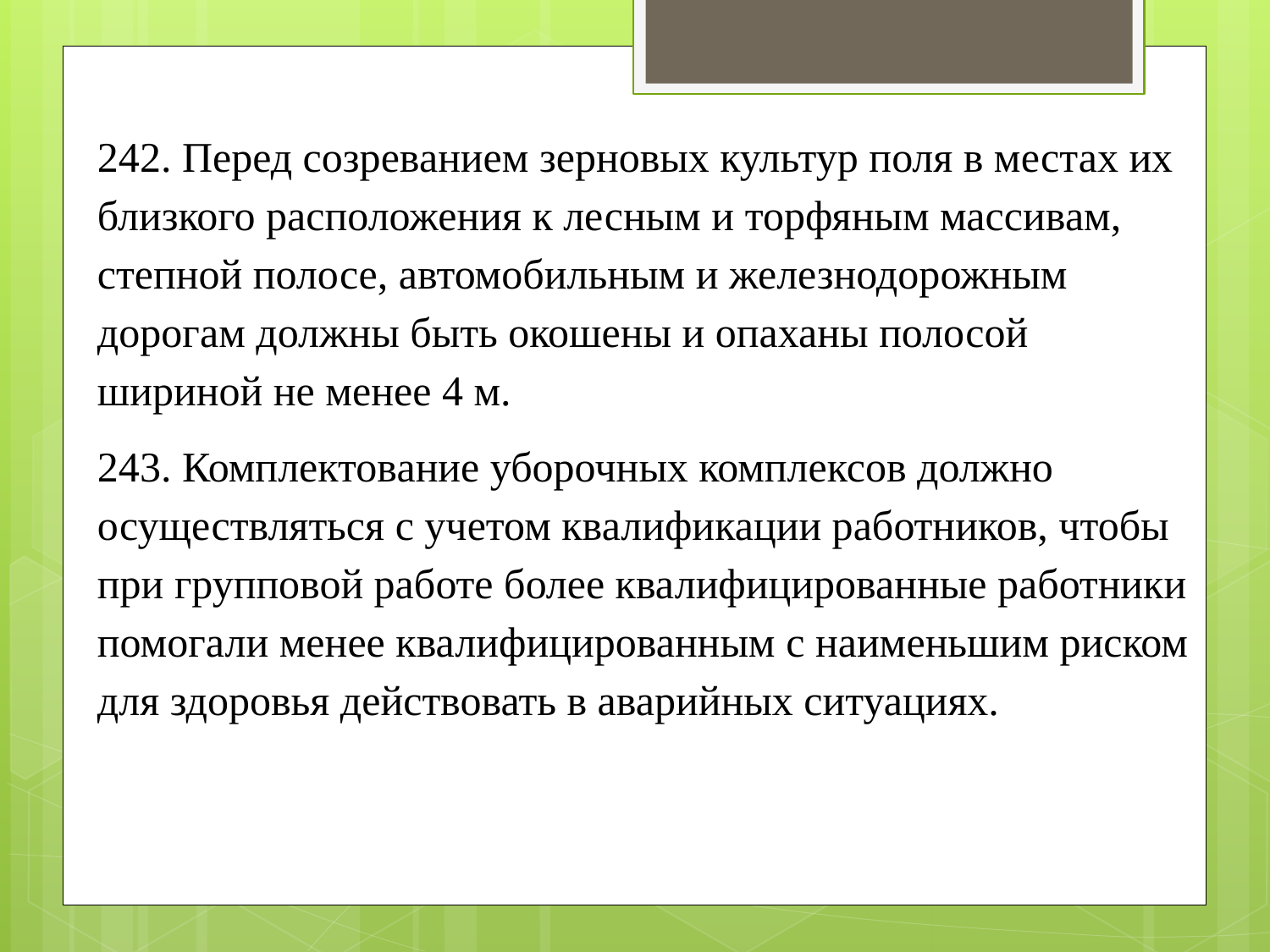

242. Перед созреванием зерновых культур поля в местах их близкого расположения к лесным и торфяным массивам, степной полосе, автомобильным и железнодорожным дорогам должны быть окошены и опаханы полосой шириной не менее 4 м.
243. Комплектование уборочных комплексов должно осуществляться с учетом квалификации работников, чтобы при групповой работе более квалифицированные работники помогали менее квалифицированным с наименьшим риском для здоровья действовать в аварийных ситуациях.